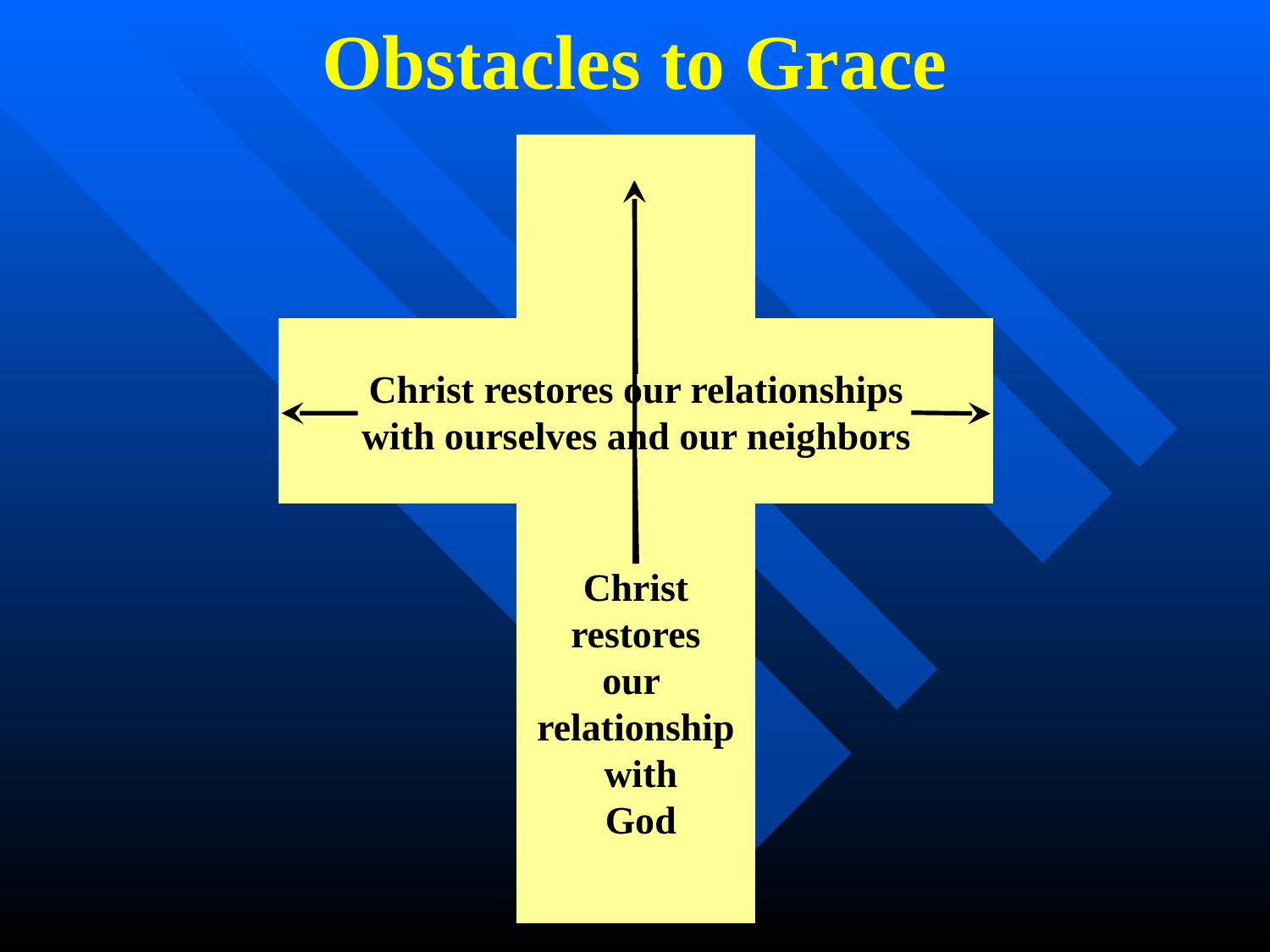

# Obstacles to Grace

Christ
restores
our
relationship
 with
 God

Christ restores our relationships
with ourselves and our neighbors